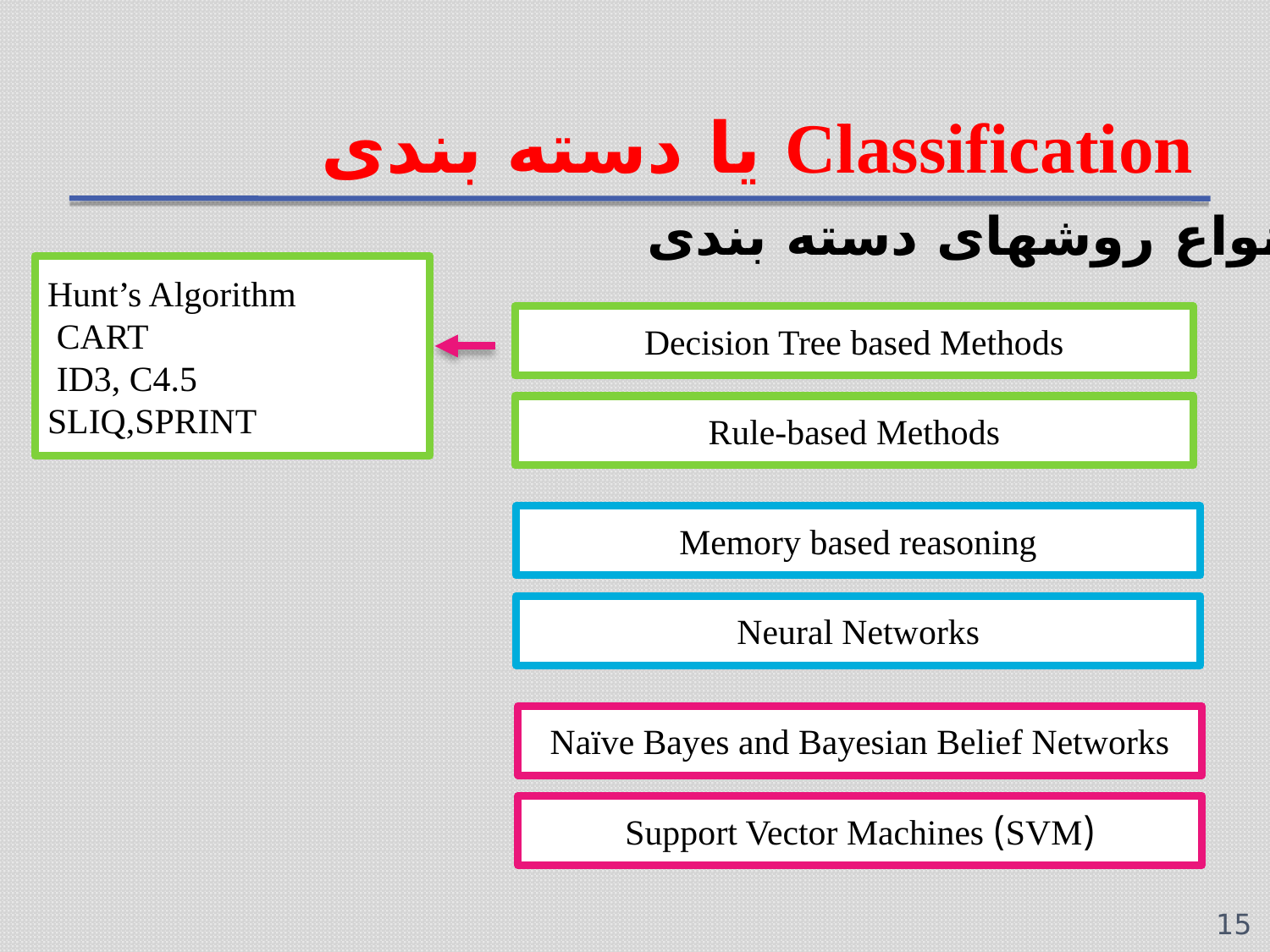

# Classification یا دسته بندی
انواع روشهای دسته بندی
Hunt’s Algorithm
CART
ID3, C4.5
SLIQ,SPRINT
Decision Tree based Methods
Rule-based Methods
Memory based reasoning
Neural Networks
Naïve Bayes and Bayesian Belief Networks
(SVM) Support Vector Machines
15